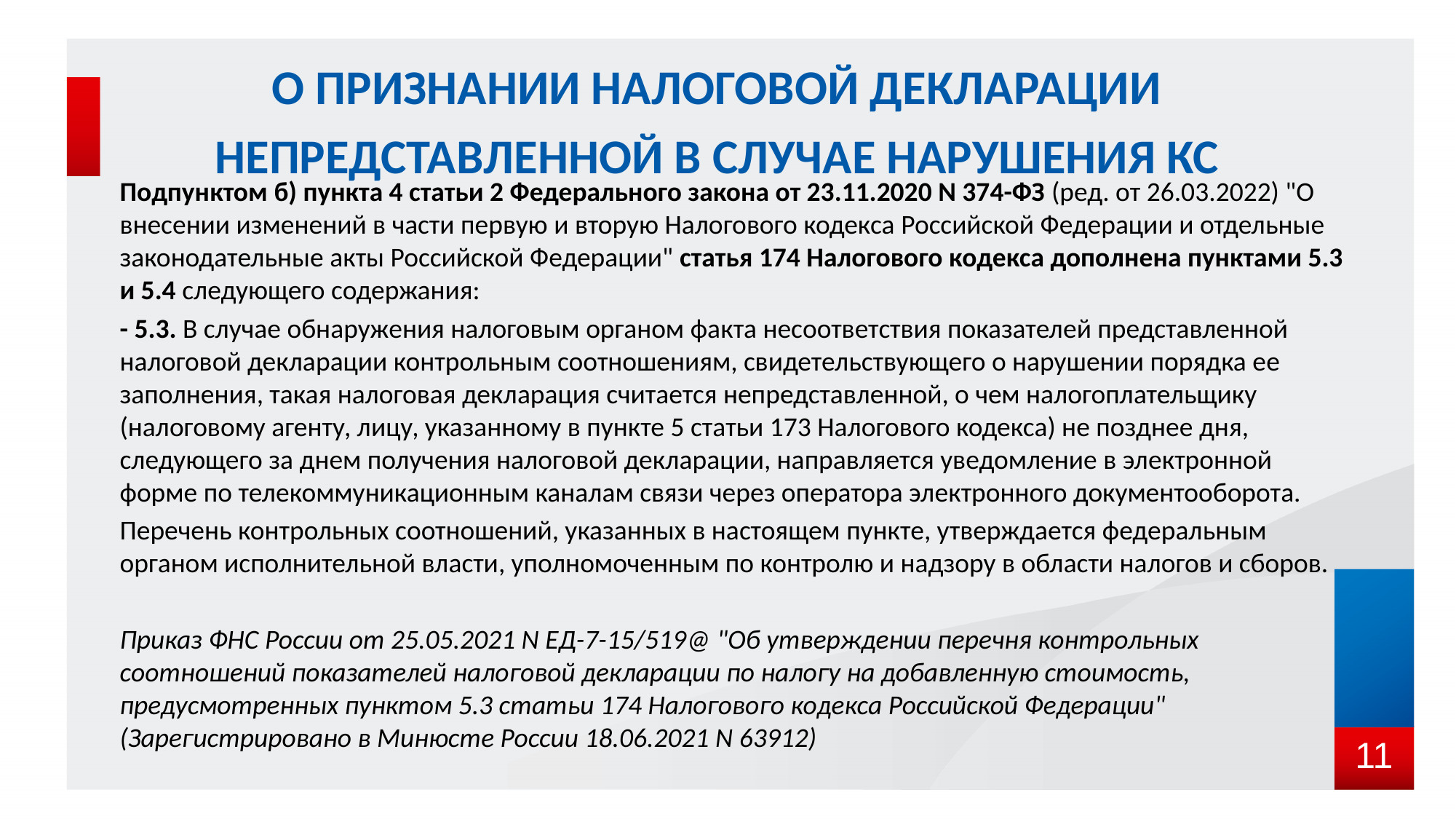

# О ПРИЗНАНИИ НАЛОГОВОЙ ДЕКЛАРАЦИИ НЕПРЕДСТАВЛЕННОЙ В СЛУЧАЕ НАРУШЕНИЯ КС
Подпунктом б) пункта 4 статьи 2 Федерального закона от 23.11.2020 N 374-ФЗ (ред. от 26.03.2022) "О внесении изменений в части первую и вторую Налогового кодекса Российской Федерации и отдельные законодательные акты Российской Федерации" статья 174 Налогового кодекса дополнена пунктами 5.3 и 5.4 следующего содержания:
- 5.3. В случае обнаружения налоговым органом факта несоответствия показателей представленной налоговой декларации контрольным соотношениям, свидетельствующего о нарушении порядка ее заполнения, такая налоговая декларация считается непредставленной, о чем налогоплательщику (налоговому агенту, лицу, указанному в пункте 5 статьи 173 Налогового кодекса) не позднее дня, следующего за днем получения налоговой декларации, направляется уведомление в электронной форме по телекоммуникационным каналам связи через оператора электронного документооборота.
Перечень контрольных соотношений, указанных в настоящем пункте, утверждается федеральным органом исполнительной власти, уполномоченным по контролю и надзору в области налогов и сборов.

Приказ ФНС России от 25.05.2021 N ЕД-7-15/519@ "Об утверждении перечня контрольных соотношений показателей налоговой декларации по налогу на добавленную стоимость, предусмотренных пунктом 5.3 статьи 174 Налогового кодекса Российской Федерации" (Зарегистрировано в Минюсте России 18.06.2021 N 63912)
11